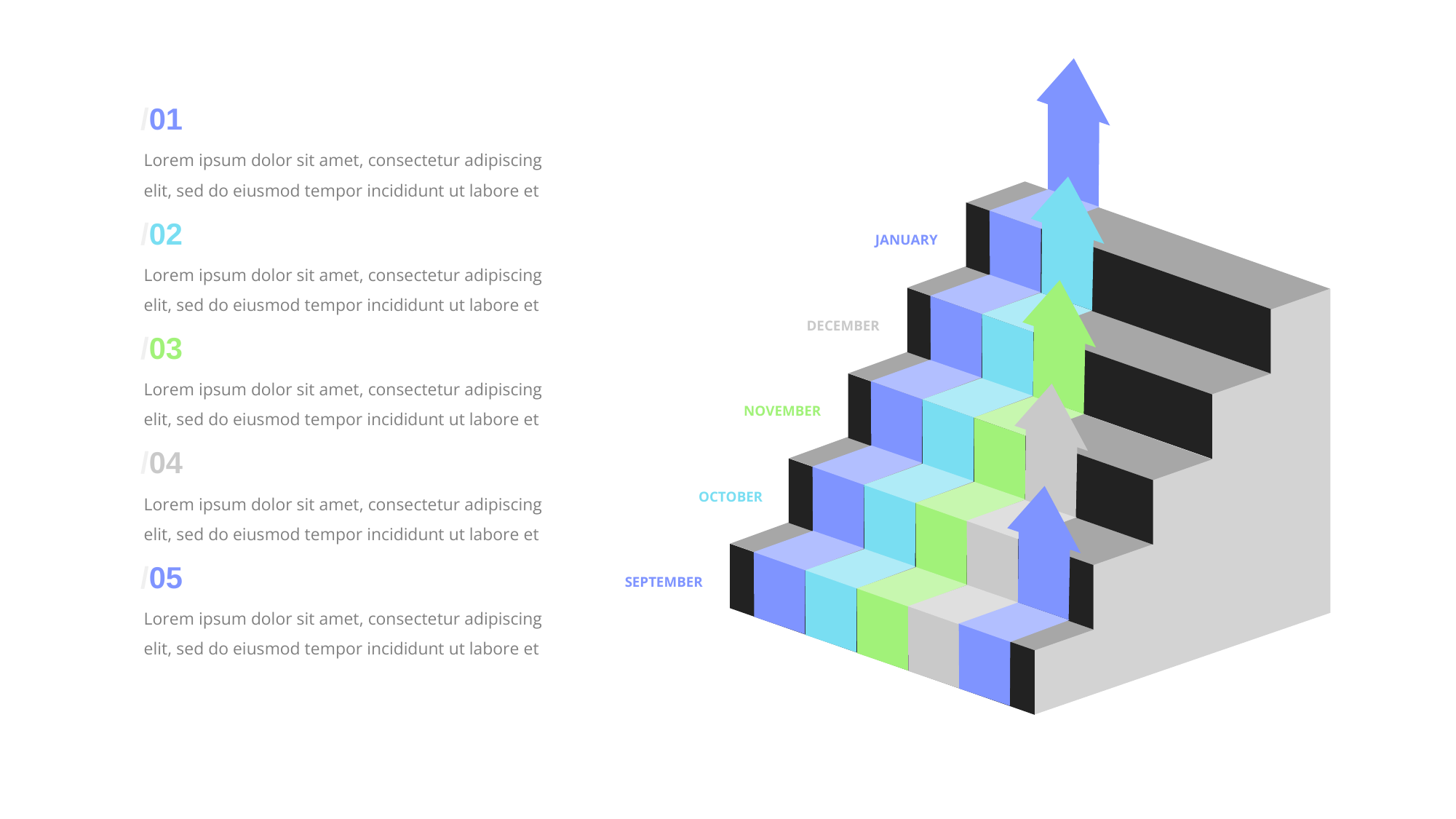

JANUARY

DECEMBER

NOVEMBER

OCTOBER

SEPTEMBER

/01
Lorem ipsum dolor sit amet, consectetur adipiscing elit, sed do eiusmod tempor incididunt ut labore et
/02
Lorem ipsum dolor sit amet, consectetur adipiscing elit, sed do eiusmod tempor incididunt ut labore et
/03
Lorem ipsum dolor sit amet, consectetur adipiscing elit, sed do eiusmod tempor incididunt ut labore et
/04
Lorem ipsum dolor sit amet, consectetur adipiscing elit, sed do eiusmod tempor incididunt ut labore et
/05
Lorem ipsum dolor sit amet, consectetur adipiscing elit, sed do eiusmod tempor incididunt ut labore et